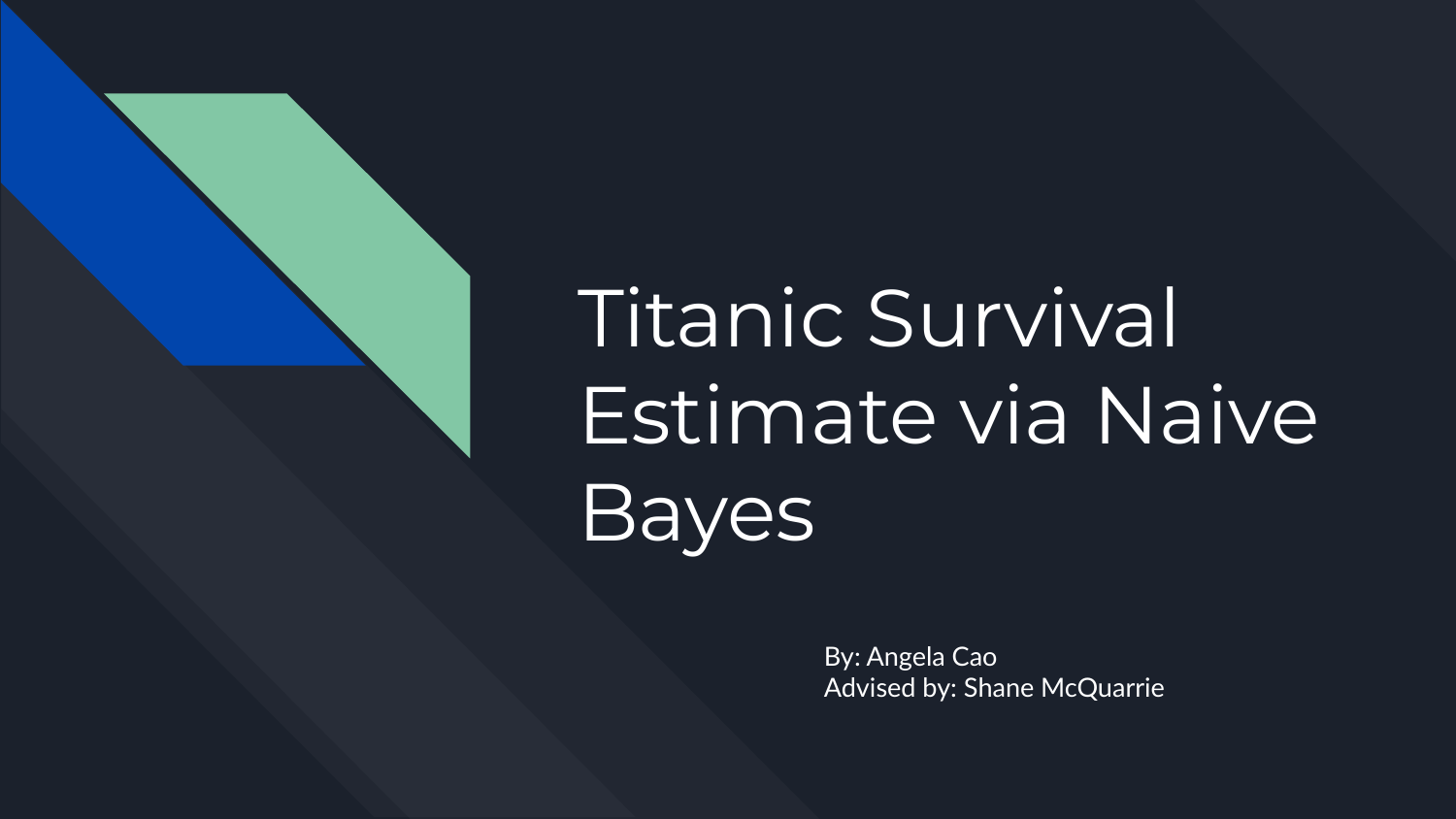

# Titanic Survival Estimate via Naive Bayes
By: Angela Cao
Advised by: Shane McQuarrie